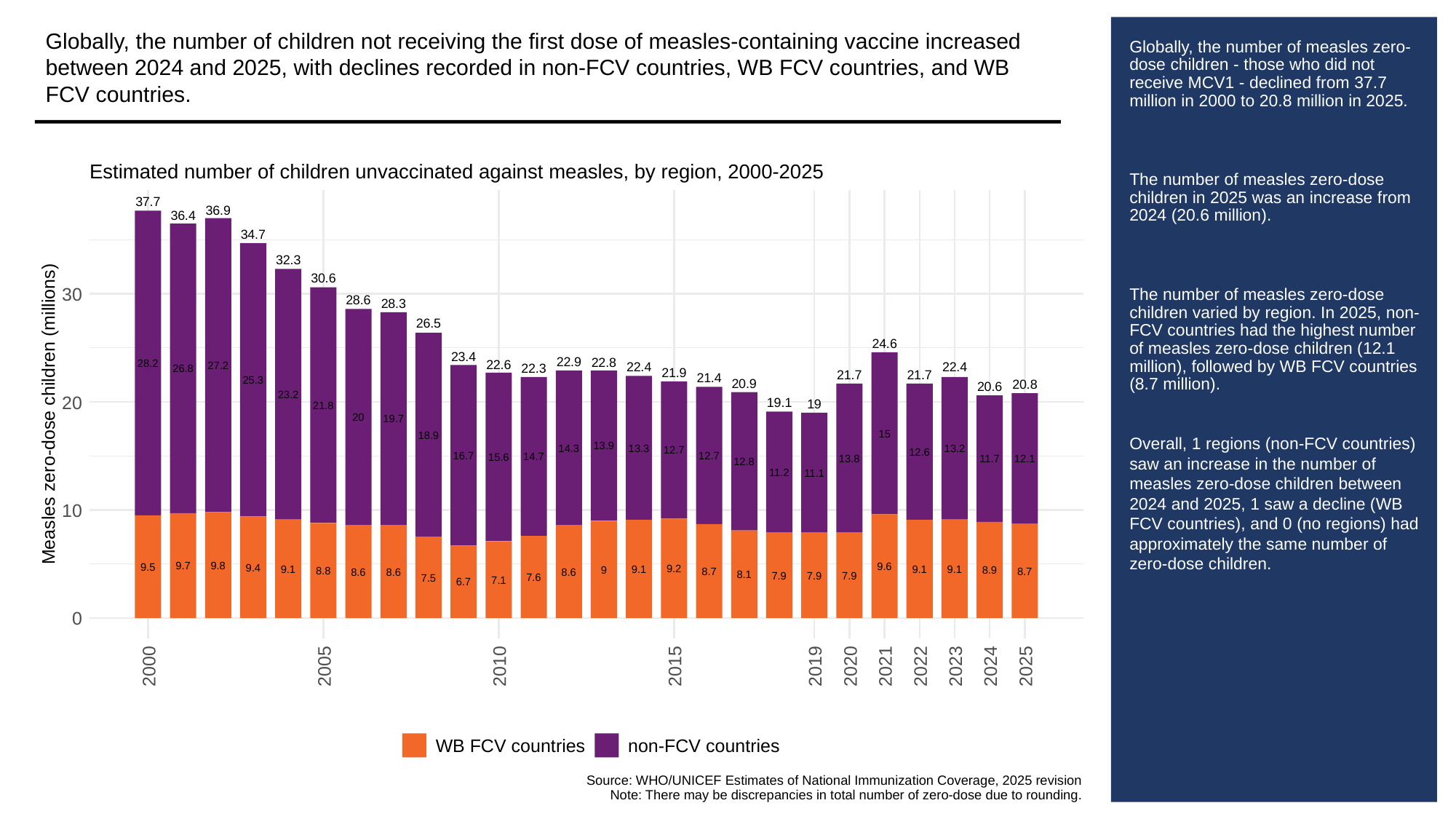

Globally, the number of children not receiving the first dose of measles-containing vaccine increased between 2024 and 2025, with declines recorded in non-FCV countries, WB FCV countries, and WB FCV countries.
# Globally, the number of measles zero-dose children - those who did not receive MCV1 - declined from 37.7 million in 2000 to 20.8 million in 2025.

The number of measles zero-dose children in 2025 was an increase from 2024 (20.6 million).

The number of measles zero-dose children varied by region. In 2025, non-FCV countries had the highest number of measles zero-dose children (12.1 million), followed by WB FCV countries (8.7 million).

Overall, 1 regions (non-FCV countries) saw an increase in the number of measles zero-dose children between 2024 and 2025, 1 saw a decline (WB FCV countries), and 0 (no regions) had approximately the same number of zero-dose children.

Estimated number of children unvaccinated against measles, by region, 2000-2025

37.7
36.9

36.4

34.7

32.3

30.6
30

28.6
28.3

26.5

24.6

23.4

22.9
22.8
28.2
22.6
27.2
22.4
22.4
22.3
26.8

21.9
21.7
21.7

21.4
25.3

20.9
20.8

20.6

23.2

20

19.1
19
21.8

Measles zero-dose children (millions)

20
19.7
15
18.9
13.9
14.3
13.3
13.2
12.7
12.6
16.7
12.7
14.7
15.6
13.8
11.7
12.1

12.8
11.2
11.1
10

9.8
9.7
9.6
9.5
9.4

9.2
9.1
9.1
9.1
9.1
9
8.9
8.8
8.7
8.7
8.6
8.6
8.6
8.1
7.9
7.9
7.9
7.6
7.5
7.1
6.7
0

2000
2005
2010
2015
2019
2020
2021
2022
2023
2024
2025

WB FCV countries
non-FCV countries
Source: WHO/UNICEF Estimates of National Immunization Coverage, 2025 revision
Note: There may be discrepancies in total number of zero-dose due to rounding.